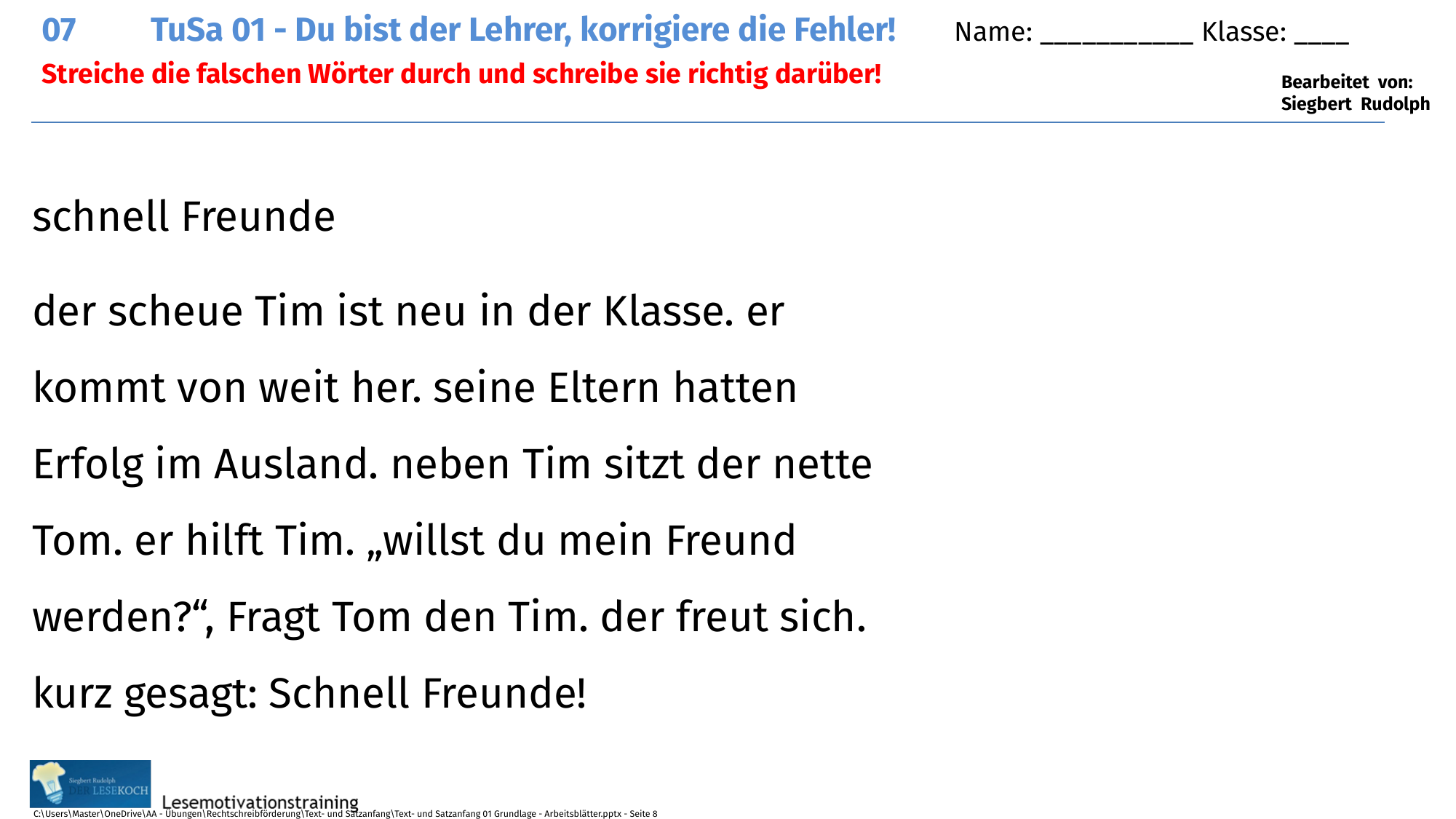

07	TuSa 01 - Du bist der Lehrer, korrigiere die Fehler!        Name: ___________ Klasse: ____
8
Streiche die falschen Wörter durch und schreibe sie richtig darüber!
schnell Freunde
der scheue Tim ist neu in der Klasse. er kommt von weit her. seine Eltern hatten Erfolg im Ausland. neben Tim sitzt der nette Tom. er hilft Tim. „willst du mein Freund werden?“, Fragt Tom den Tim. der freut sich. kurz gesagt: Schnell Freunde!

C:\Users\Master\OneDrive\AA - Übungen\Rechtschreibförderung\Text- und Satzanfang\Text- und Satzanfang 01 Grundlage - Arbeitsblätter.pptx - Seite 8